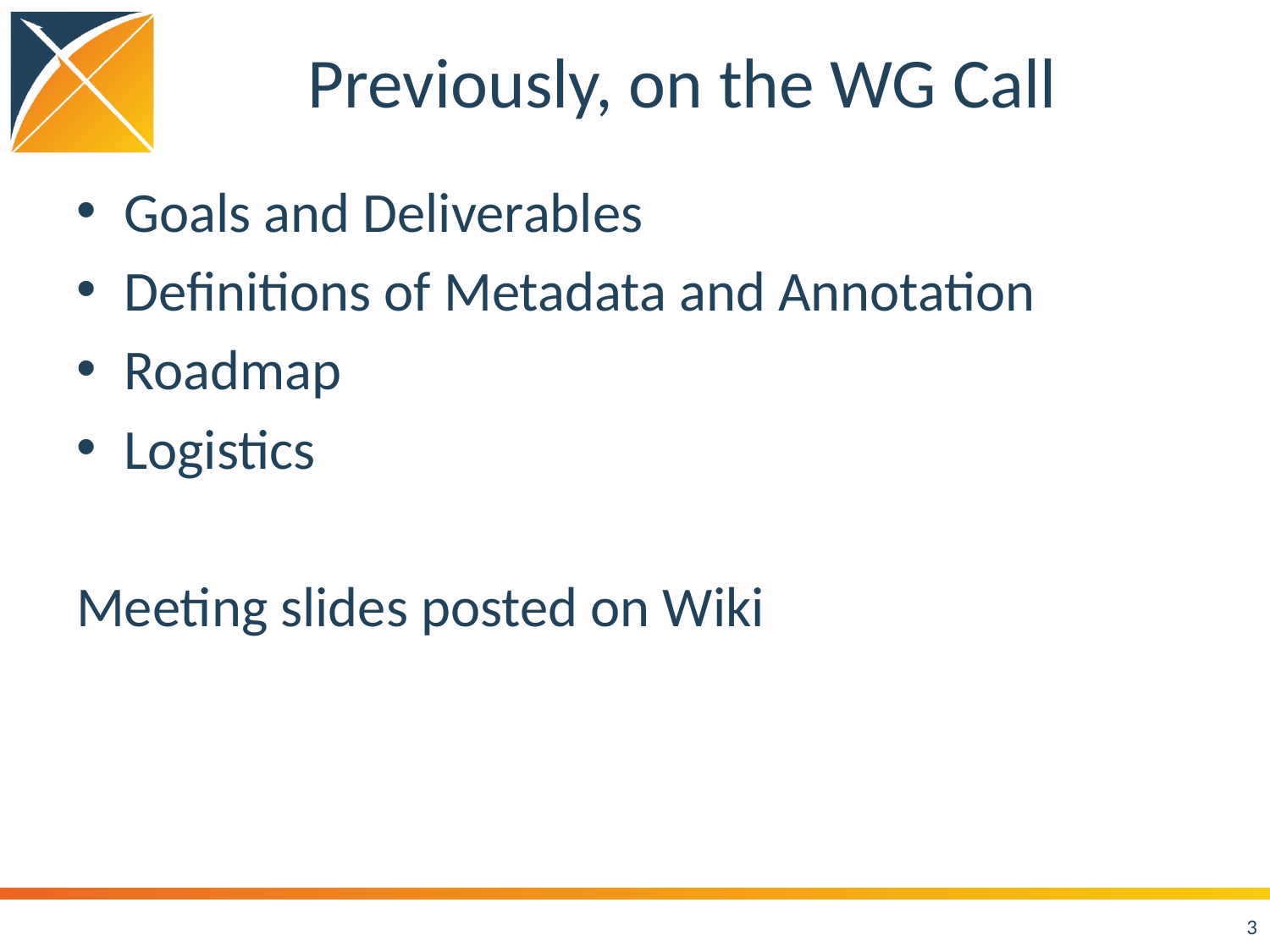

# Previously, on the WG Call
Goals and Deliverables
Definitions of Metadata and Annotation
Roadmap
Logistics

Meeting slides posted on Wiki

3